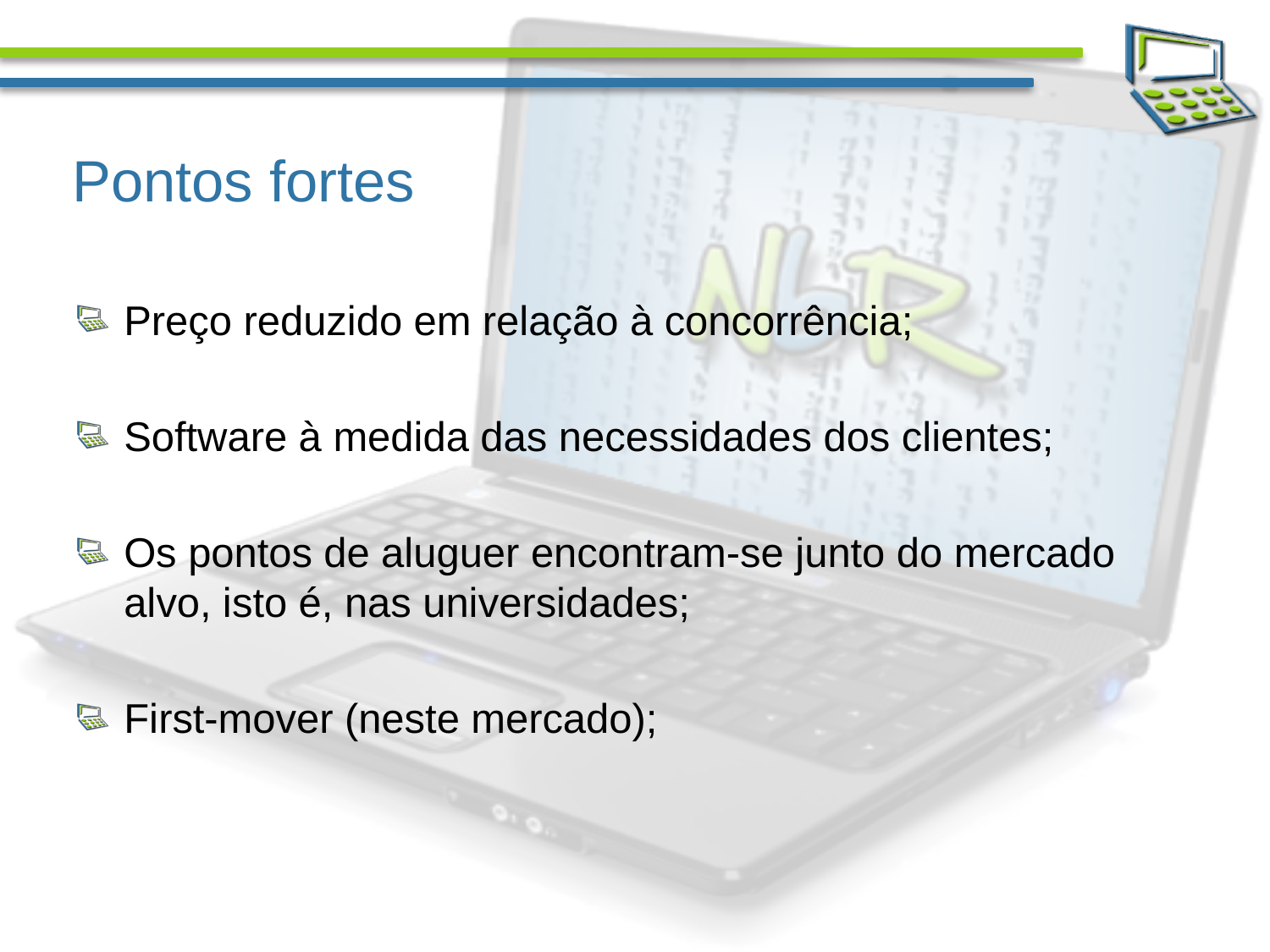

# Pontos fortes
Preço reduzido em relação à concorrência;

Software à medida das necessidades dos clientes;

Os pontos de aluguer encontram-se junto do mercado alvo, isto é, nas universidades;

First-mover (neste mercado);